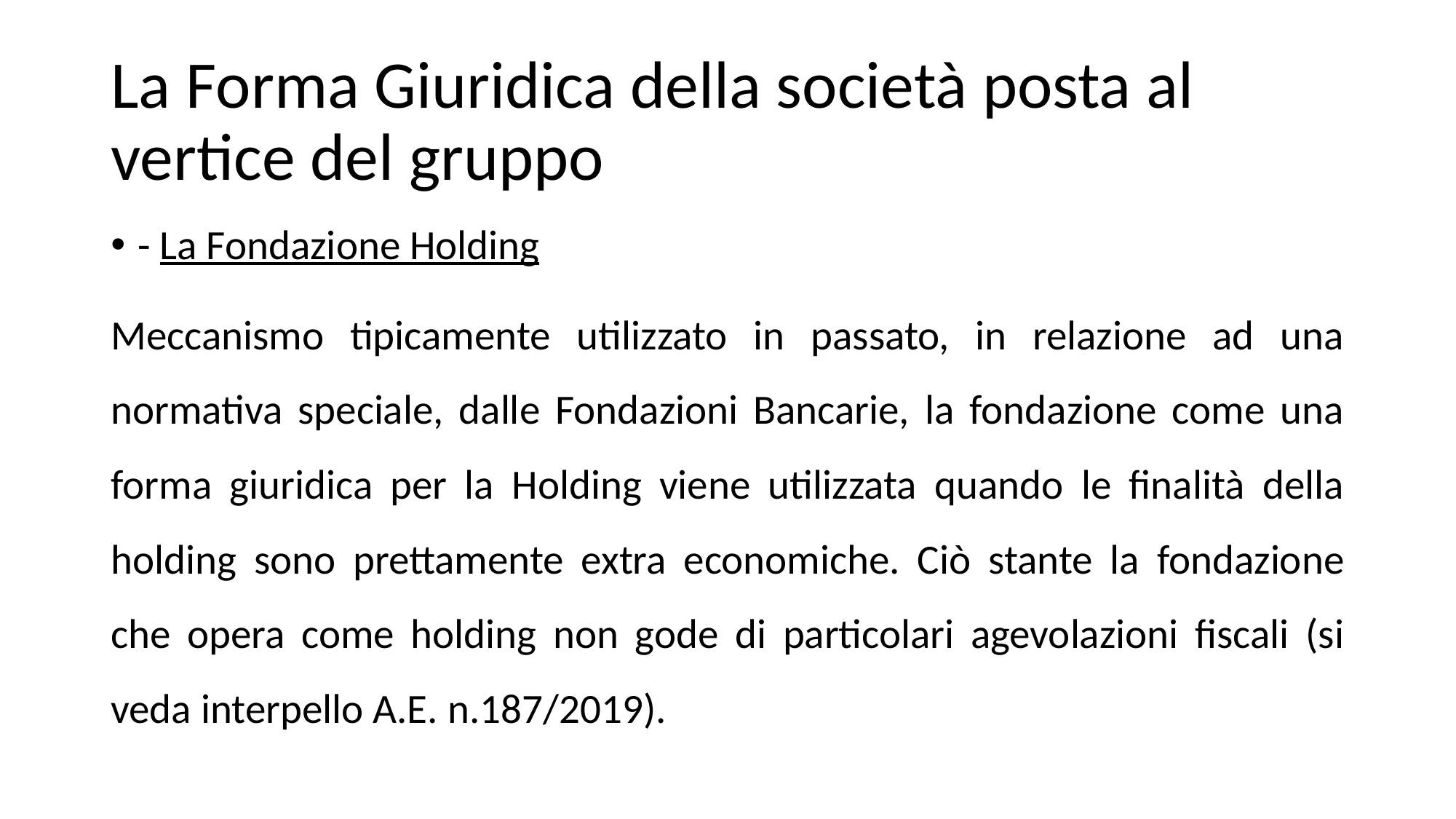

# La Forma Giuridica della società posta al vertice del gruppo
- La Fondazione Holding
Meccanismo tipicamente utilizzato in passato, in relazione ad una normativa speciale, dalle Fondazioni Bancarie, la fondazione come una forma giuridica per la Holding viene utilizzata quando le finalità della holding sono prettamente extra economiche. Ciò stante la fondazione che opera come holding non gode di particolari agevolazioni fiscali (si veda interpello A.E. n.187/2019).